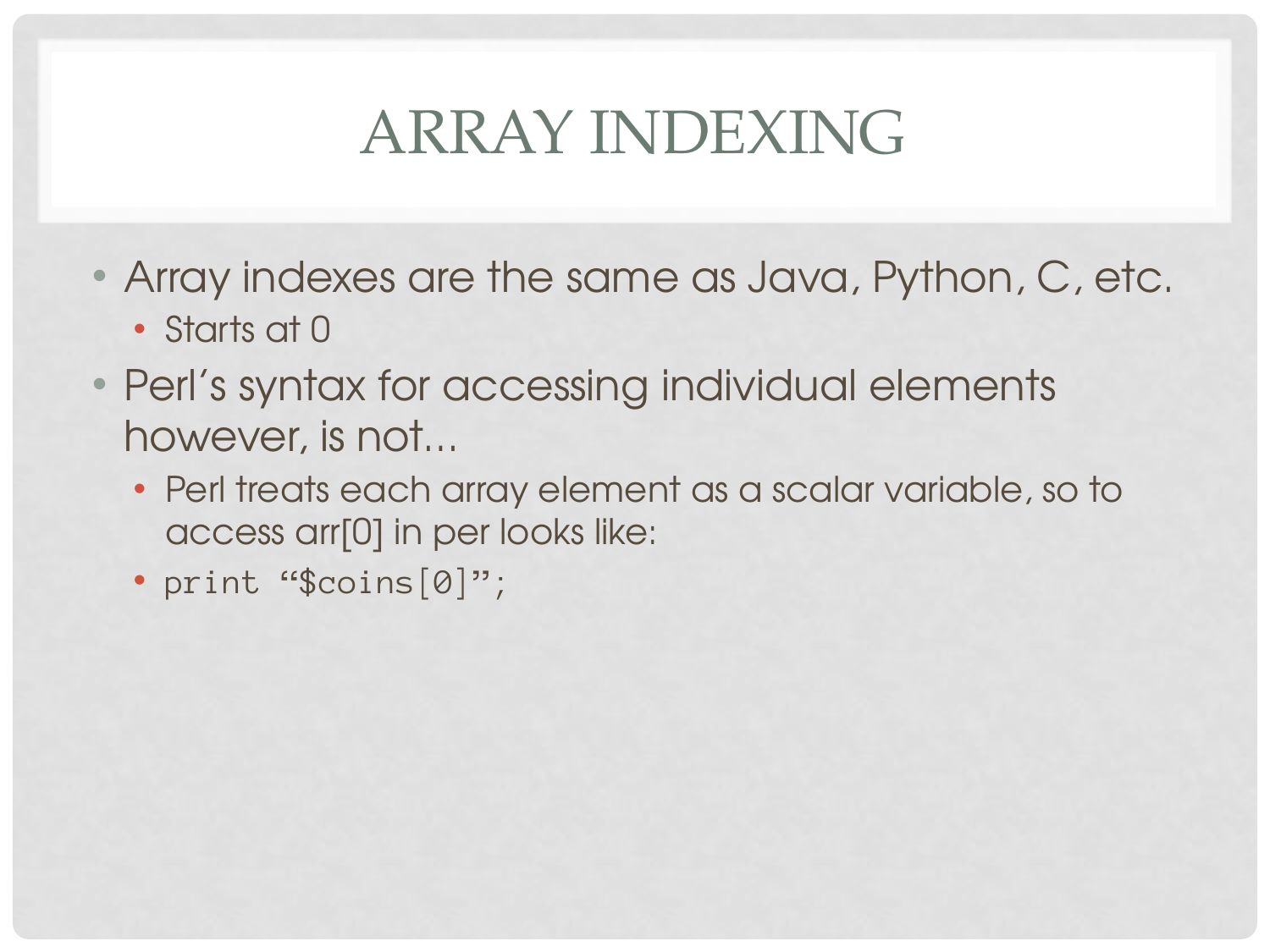

# Array indexing
Array indexes are the same as Java, Python, C, etc.
Starts at 0
Perl’s syntax for accessing individual elements however, is not…
Perl treats each array element as a scalar variable, so to access arr[0] in per looks like:
print “$coins[0]”;